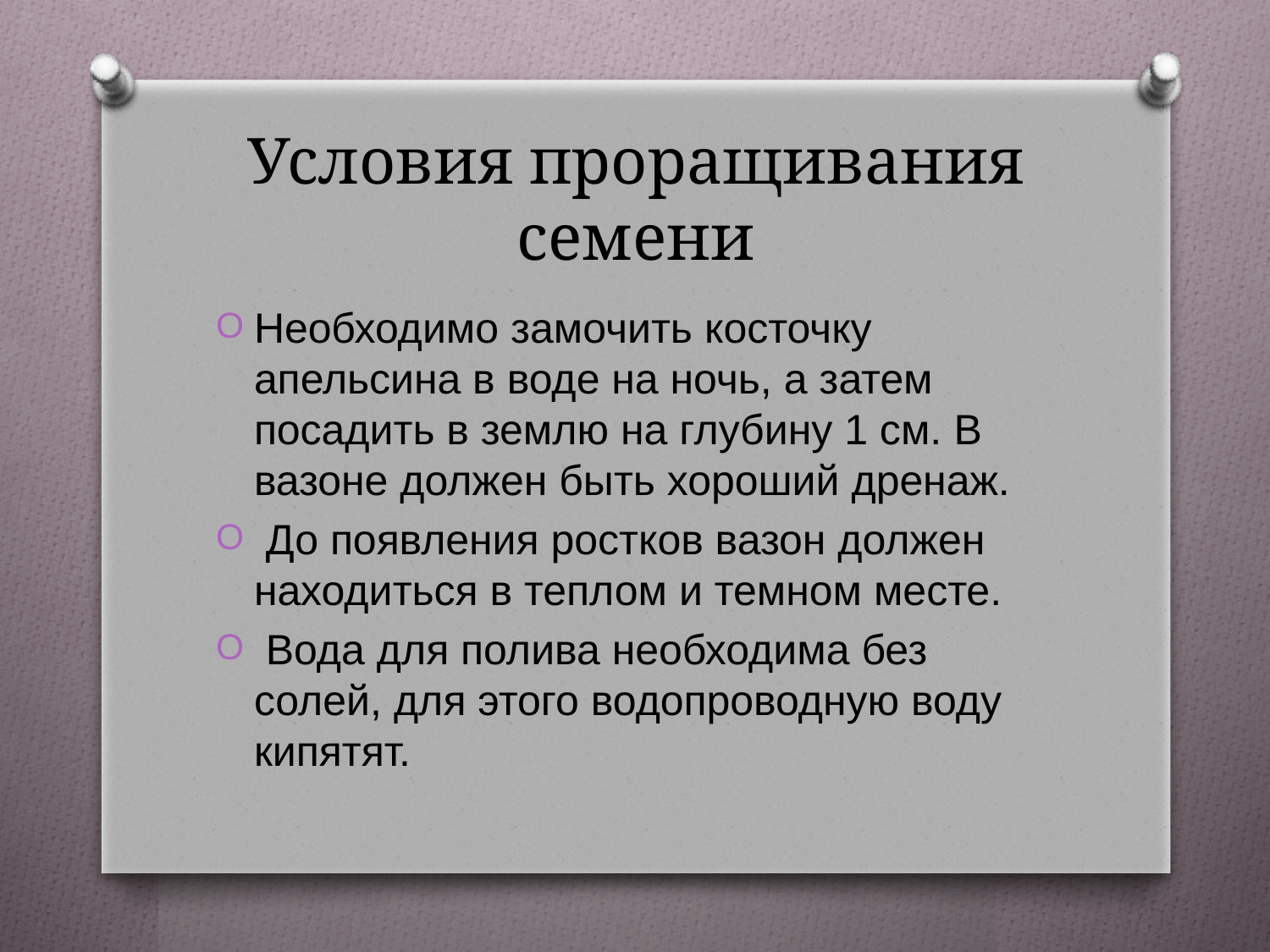

# Условия проращивания семени
Необходимо замочить косточку апельсина в воде на ночь, а затем посадить в землю на глубину 1 см. В вазоне должен быть хороший дренаж.
 До появления ростков вазон должен находиться в теплом и темном месте.
 Вода для полива необходима без солей, для этого водопроводную воду кипятят.